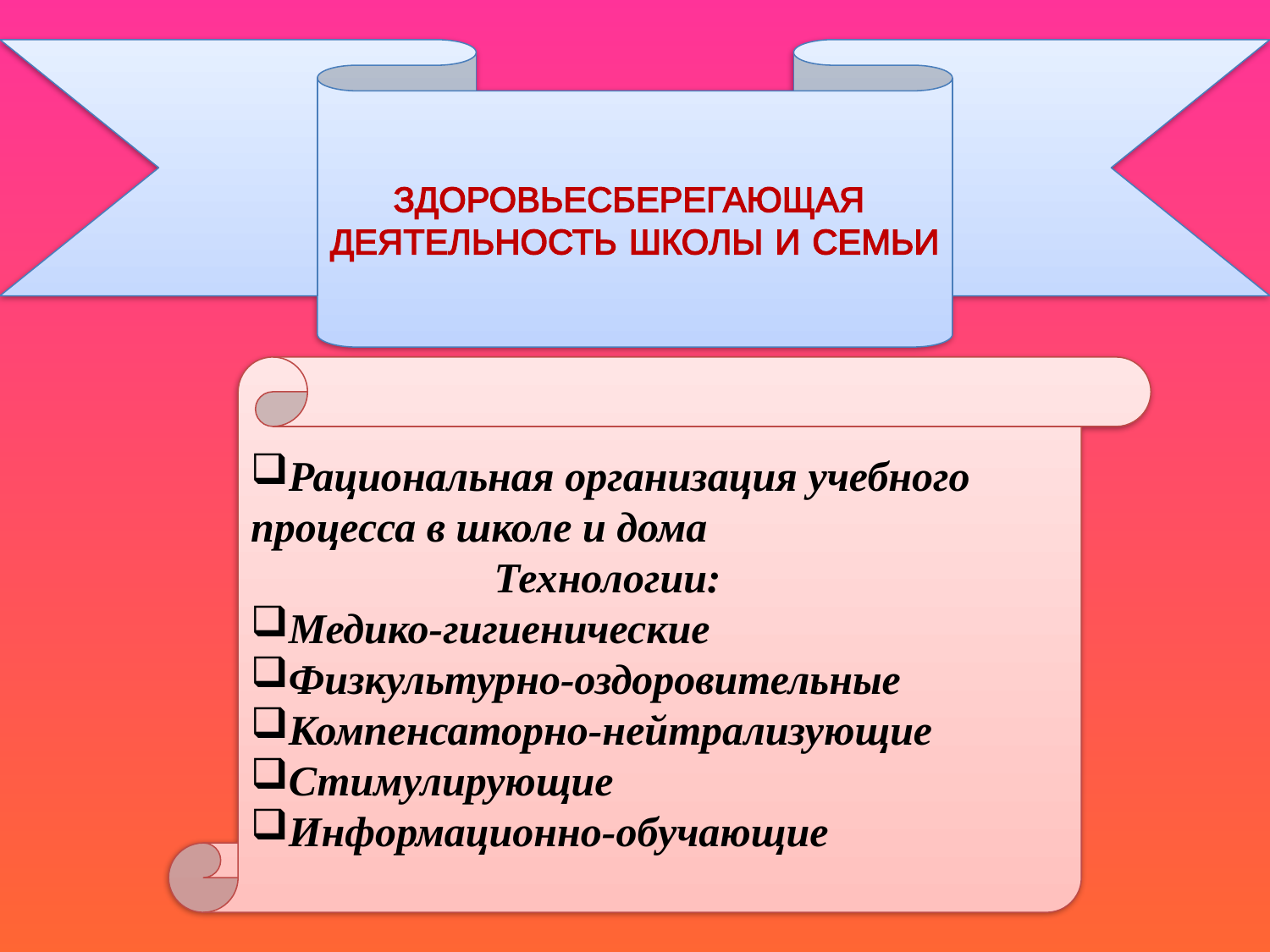

Здоровьесберегающая
Деятельность школы и семьи

Рациональная организация учебного процесса в школе и дома
                       Технологии:
Медико-гигиенические
Физкультурно-оздоровительные
Компенсаторно-нейтрализующие
Стимулирующие
Информационно-обучающие